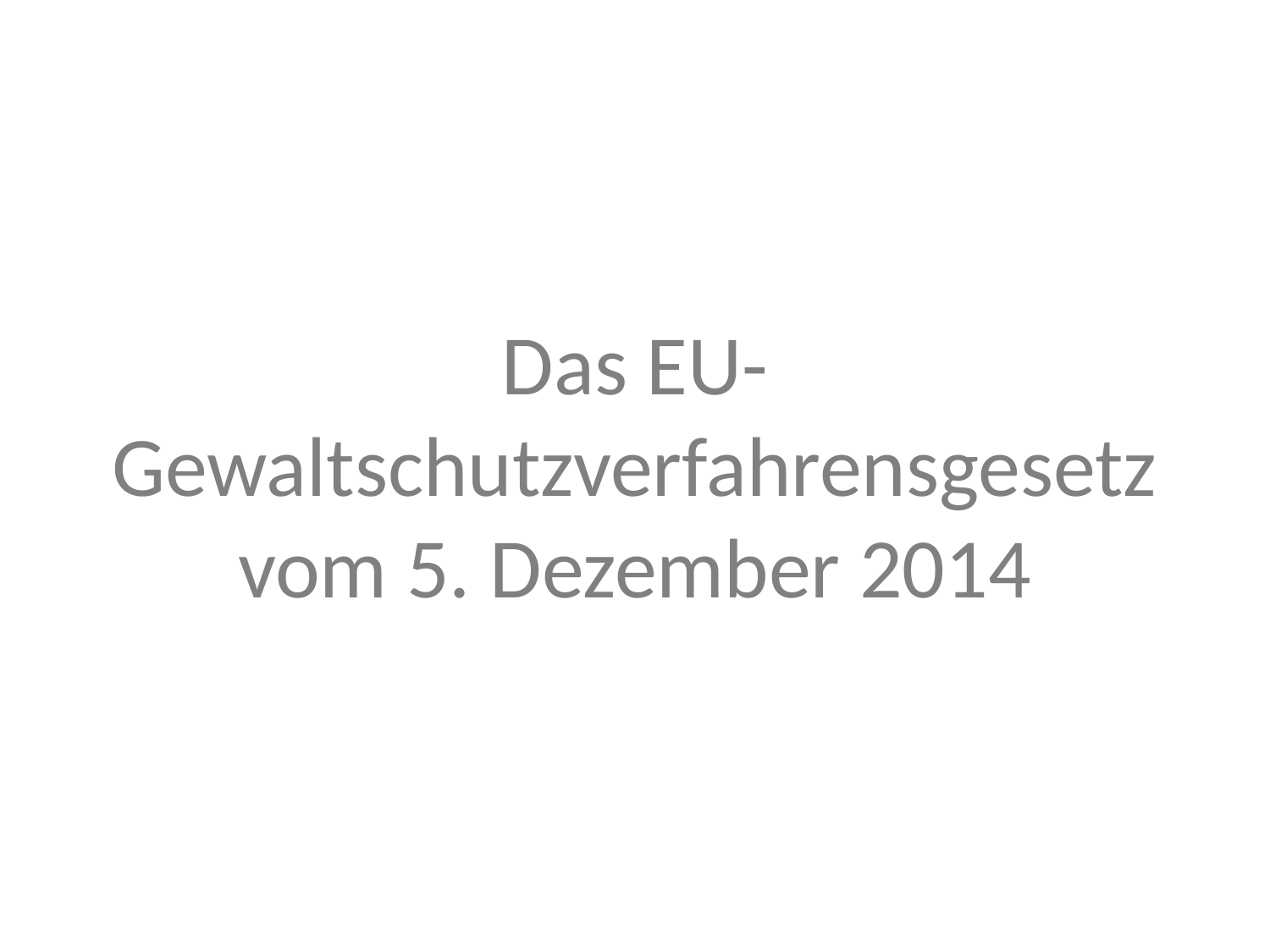

# Das EU-Gewaltschutzverfahrensgesetz vom 5. Dezember 2014